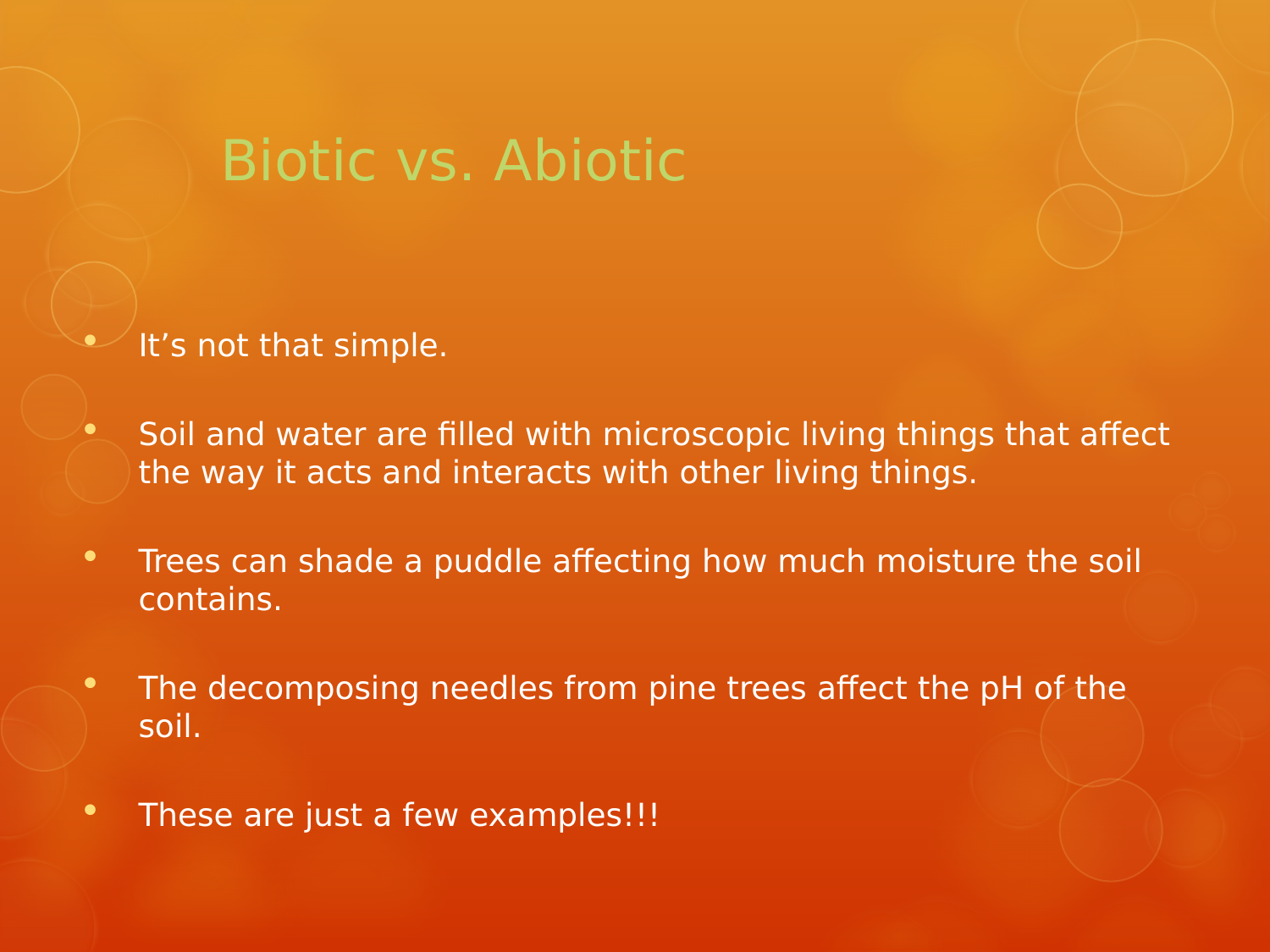

# Biotic vs. Abiotic
It’s not that simple.

Soil and water are filled with microscopic living things that affect the way it acts and interacts with other living things.

Trees can shade a puddle affecting how much moisture the soil contains.

The decomposing needles from pine trees affect the pH of the soil.

These are just a few examples!!!